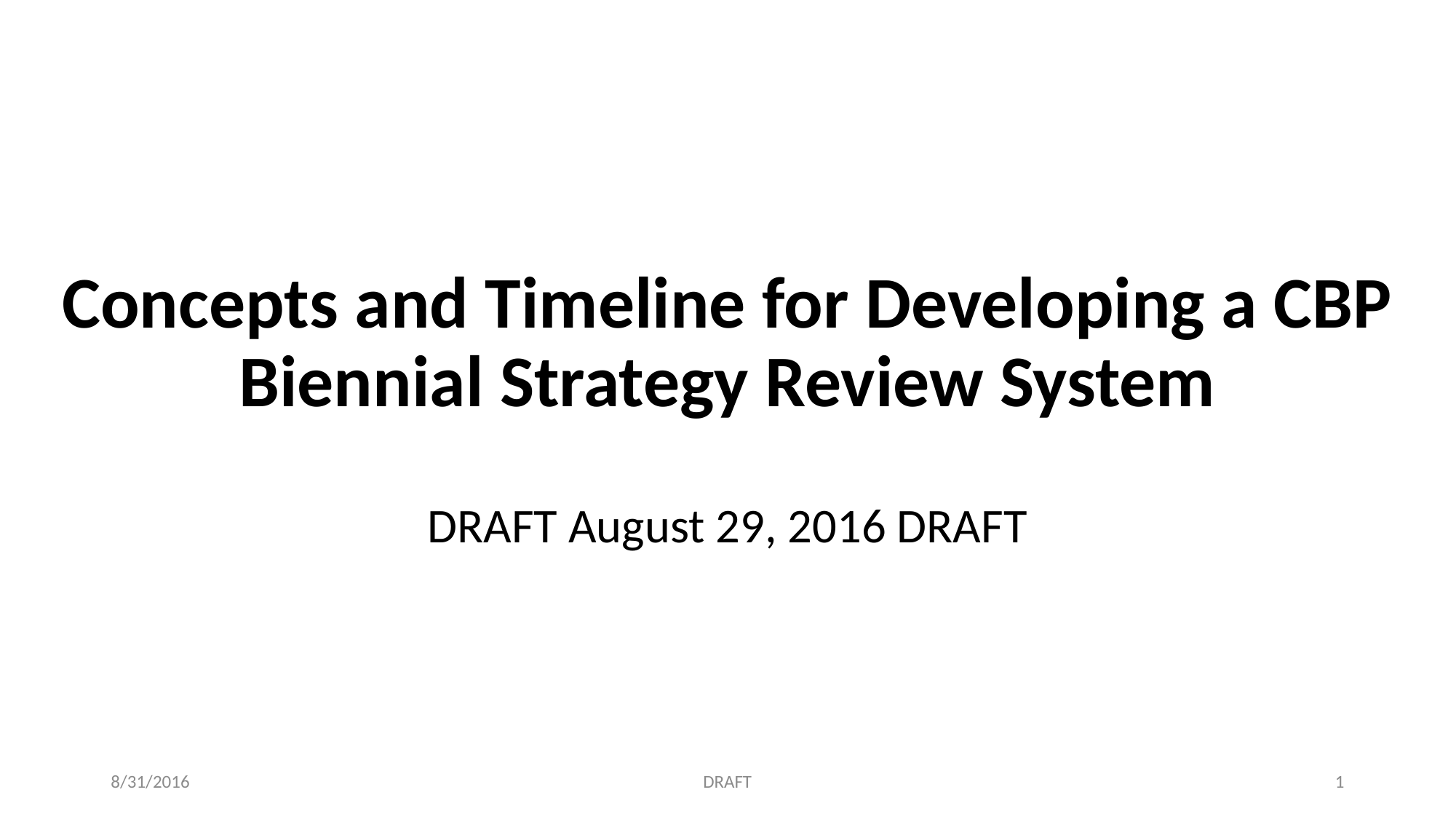

# Concepts and Timeline for Developing a CBP Biennial Strategy Review System DRAFT August 29, 2016 DRAFT
8/31/2016
DRAFT
1